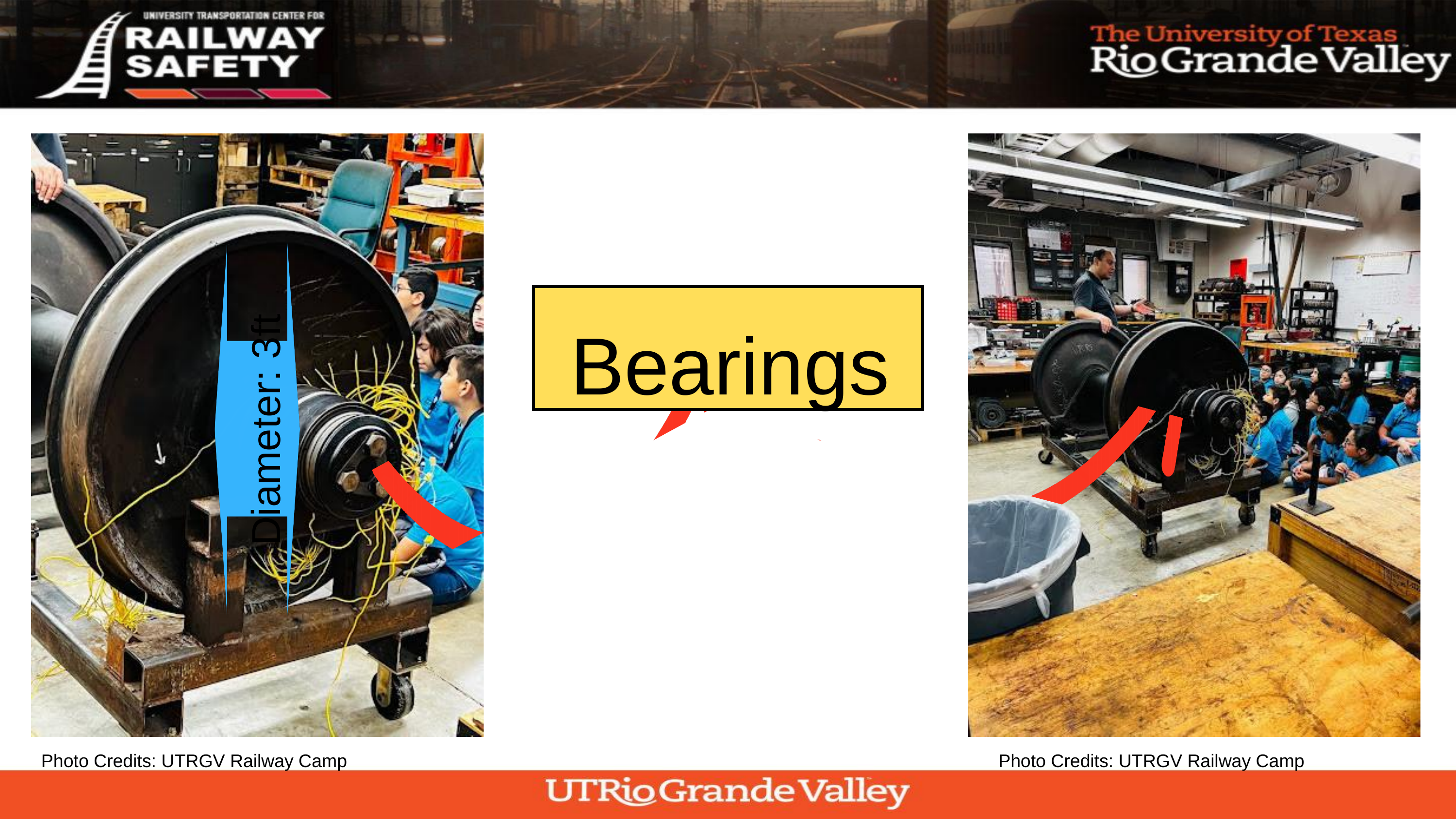

Bearings

Diameter: 3ft
Photo Credits: UTRGV Railway Camp
Photo Credits: UTRGV Railway Camp